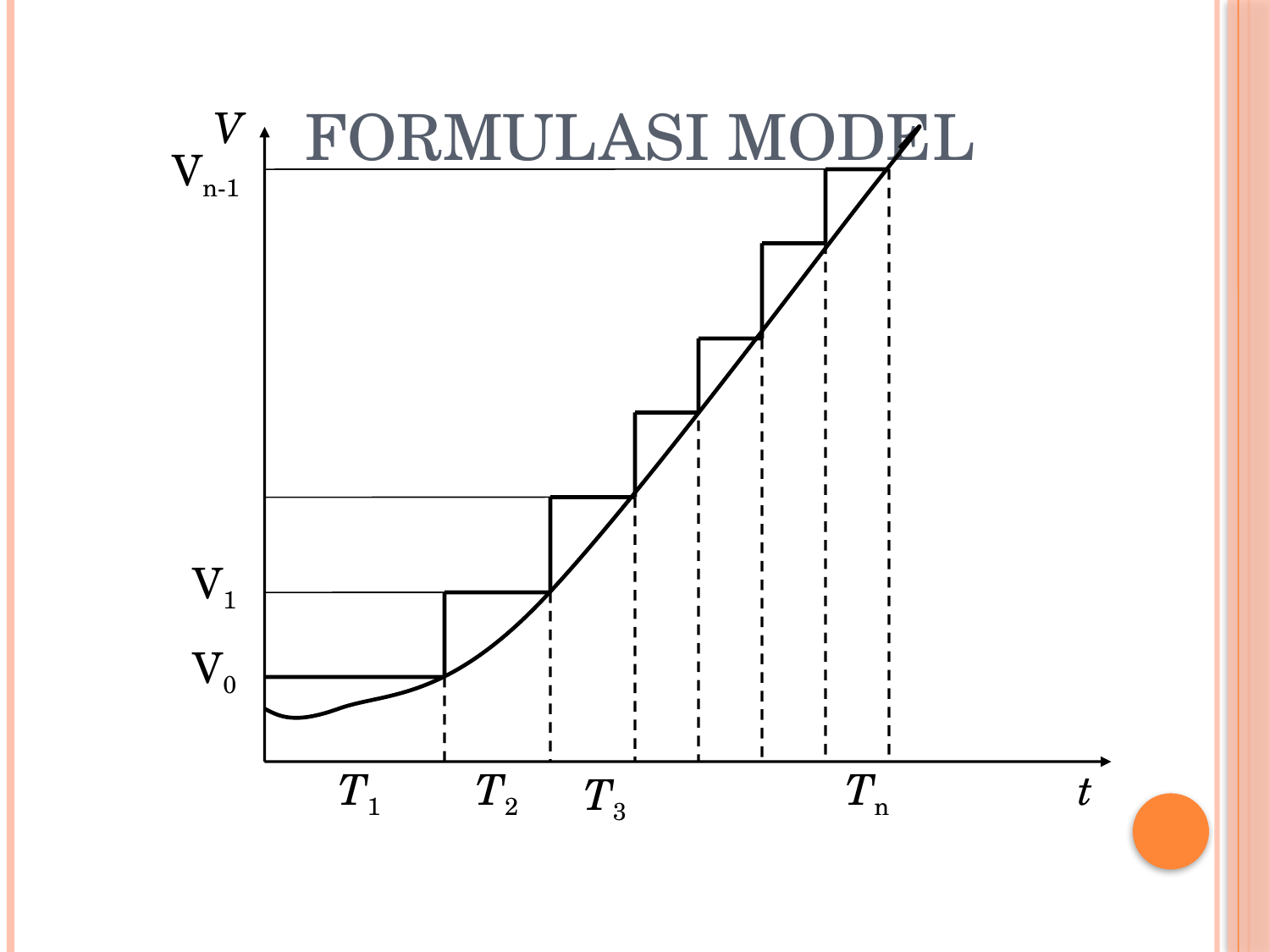

# Formulasi Model
V

Vn-1

V1

V0

T1
T2
Tn
t

T3